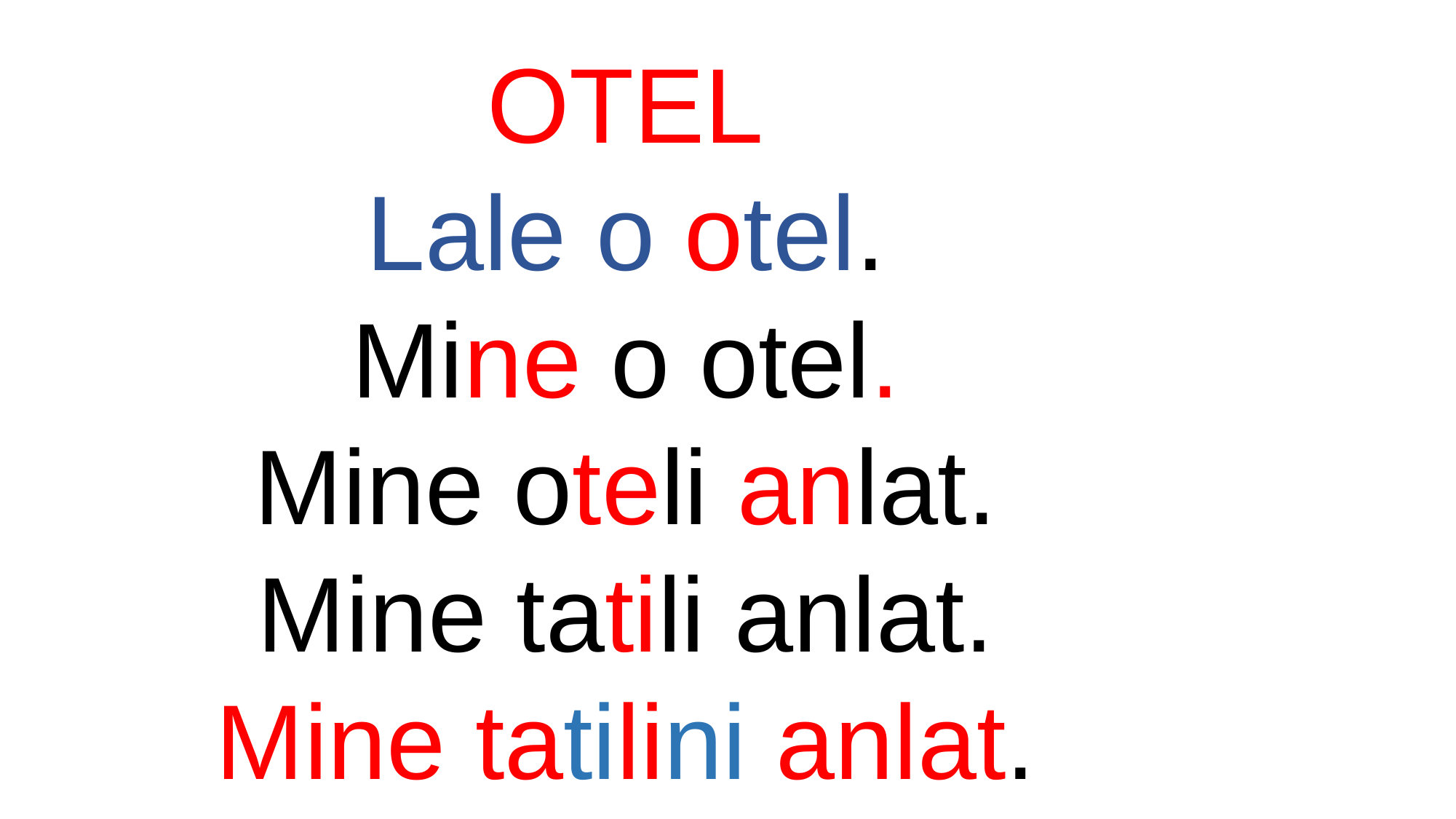

# OTEL Lale o otel. Mine o otel. Mine oteli anlat. Mine tatili anlat. Mine tatilini anlat.